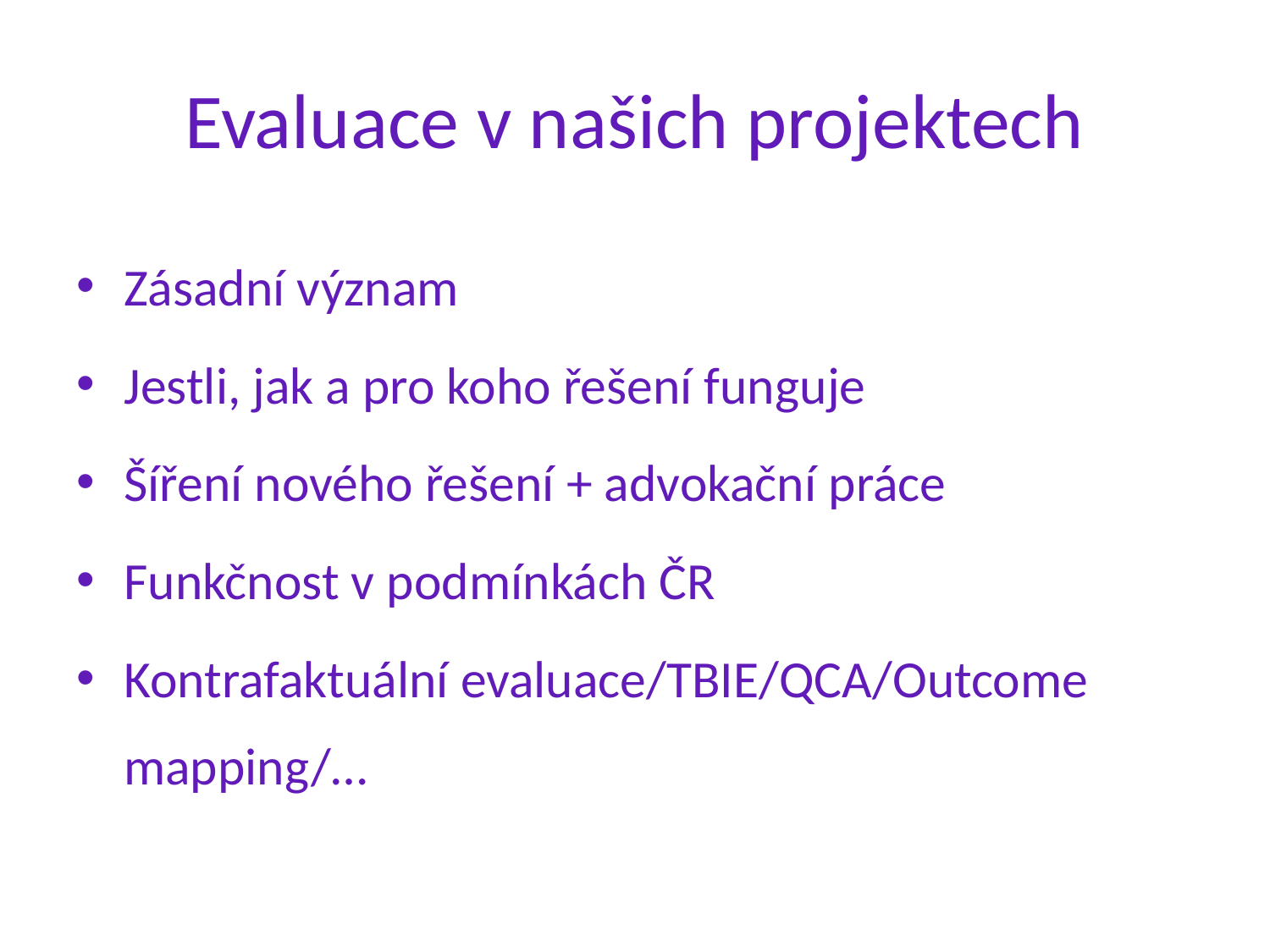

# Evaluace v našich projektech
Zásadní význam
Jestli, jak a pro koho řešení funguje
Šíření nového řešení + advokační práce
Funkčnost v podmínkách ČR
Kontrafaktuální evaluace/TBIE/QCA/Outcome mapping/…